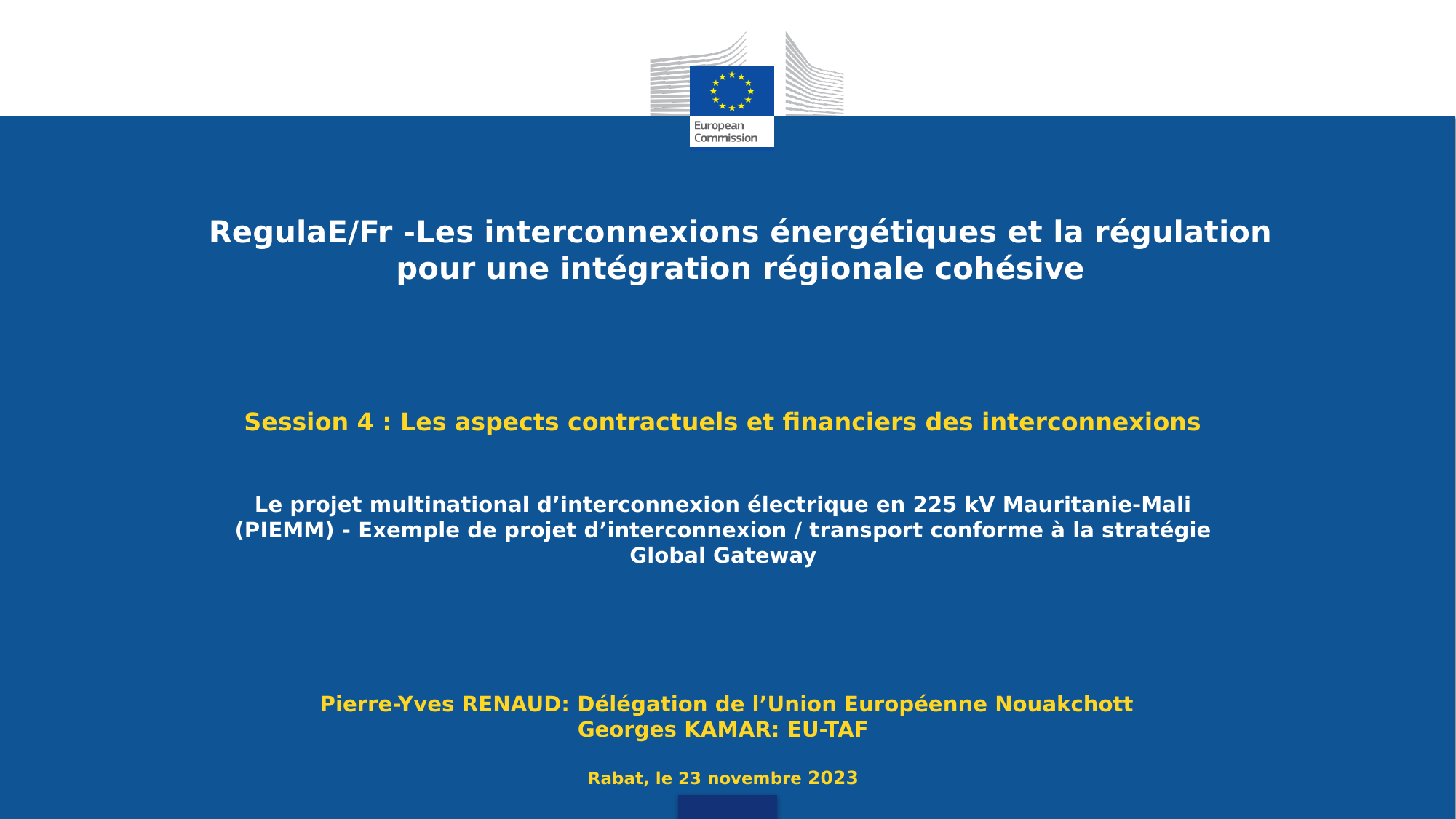

RegulaE/Fr -Les interconnexions énergétiques et la régulation pour une intégration régionale cohésive
Session 4 : Les aspects contractuels et financiers des interconnexions

Le projet multinational d’interconnexion électrique en 225 kV Mauritanie-Mali (PIEMM) - Exemple de projet d’interconnexion / transport conforme à la stratégie Global Gateway

 Pierre-Yves RENAUD: Délégation de l’Union Européenne Nouakchott
Georges KAMAR: EU-TAF

Rabat, le 23 novembre 2023